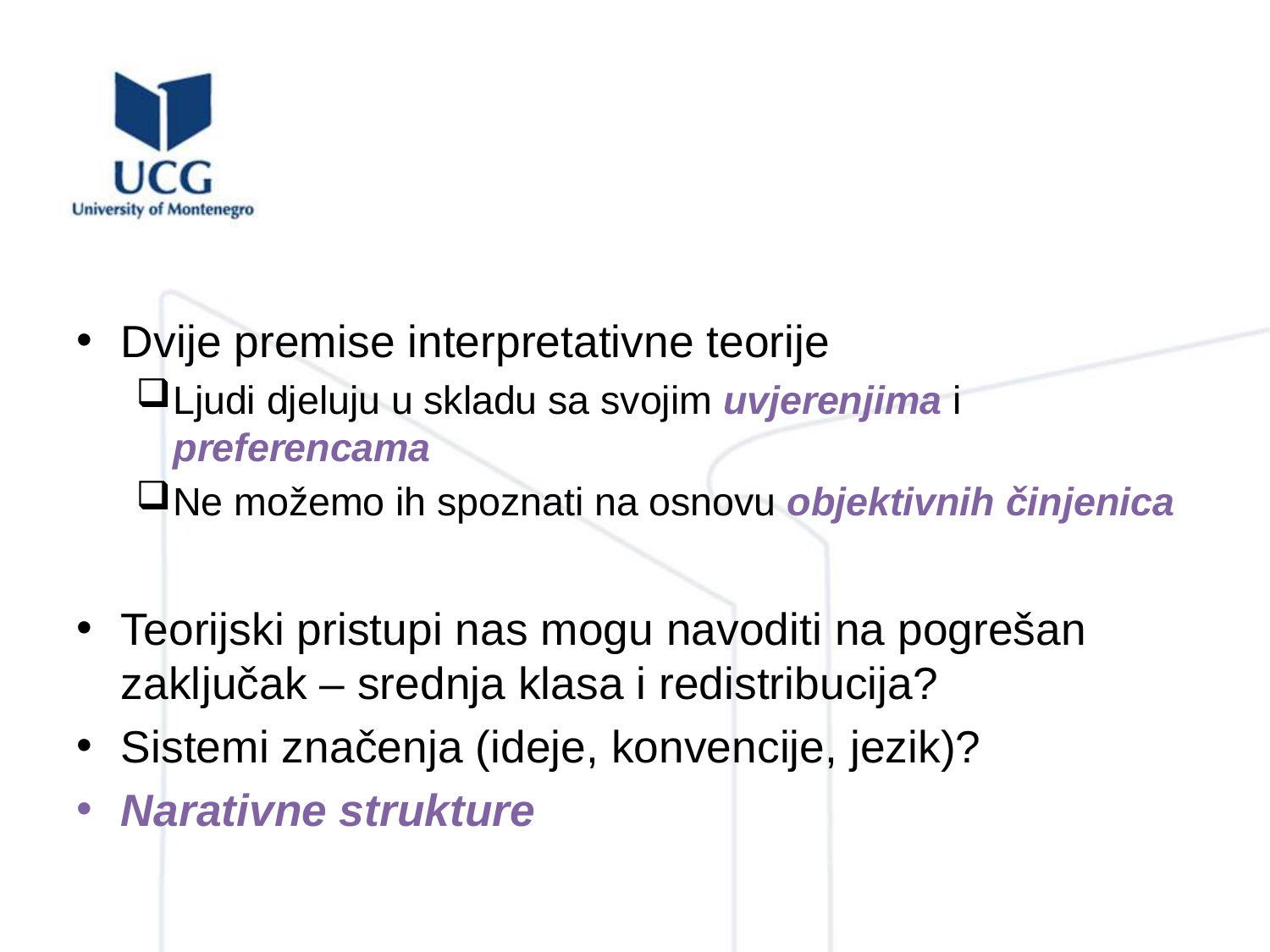

#
Dvije premise interpretativne teorije
Ljudi djeluju u skladu sa svojim uvjerenjima i preferencama
Ne možemo ih spoznati na osnovu objektivnih činjenica

Teorijski pristupi nas mogu navoditi na pogrešan zaključak – srednja klasa i redistribucija?
Sistemi značenja (ideje, konvencije, jezik)?
Narativne strukture